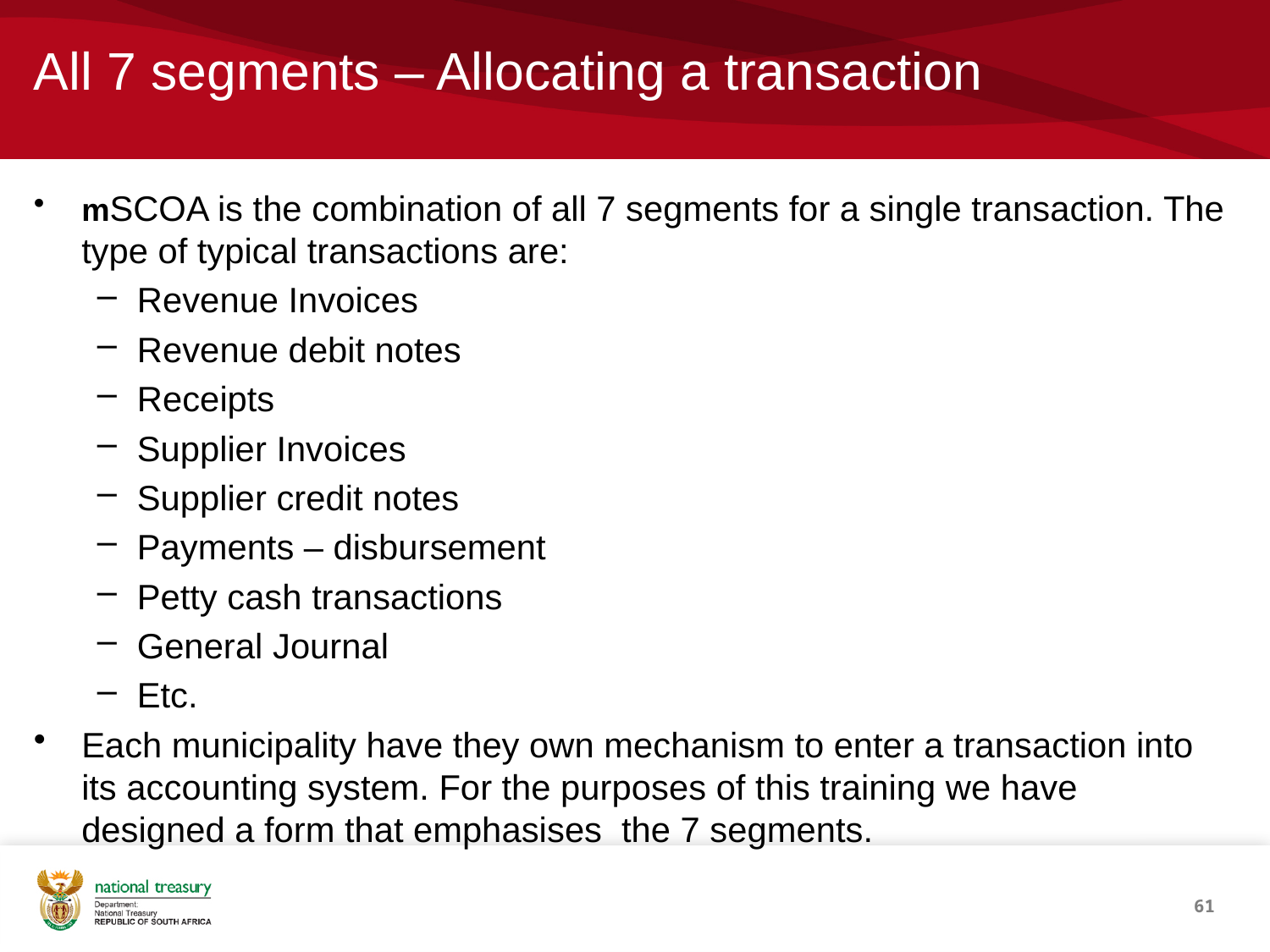

# All 7 segments – Allocating a transaction
mSCOA is the combination of all 7 segments for a single transaction. The type of typical transactions are:
Revenue Invoices
Revenue debit notes
Receipts
Supplier Invoices
Supplier credit notes
Payments – disbursement
Petty cash transactions
General Journal
Etc.
Each municipality have they own mechanism to enter a transaction into its accounting system. For the purposes of this training we have designed a form that emphasises  the 7 segments.
61